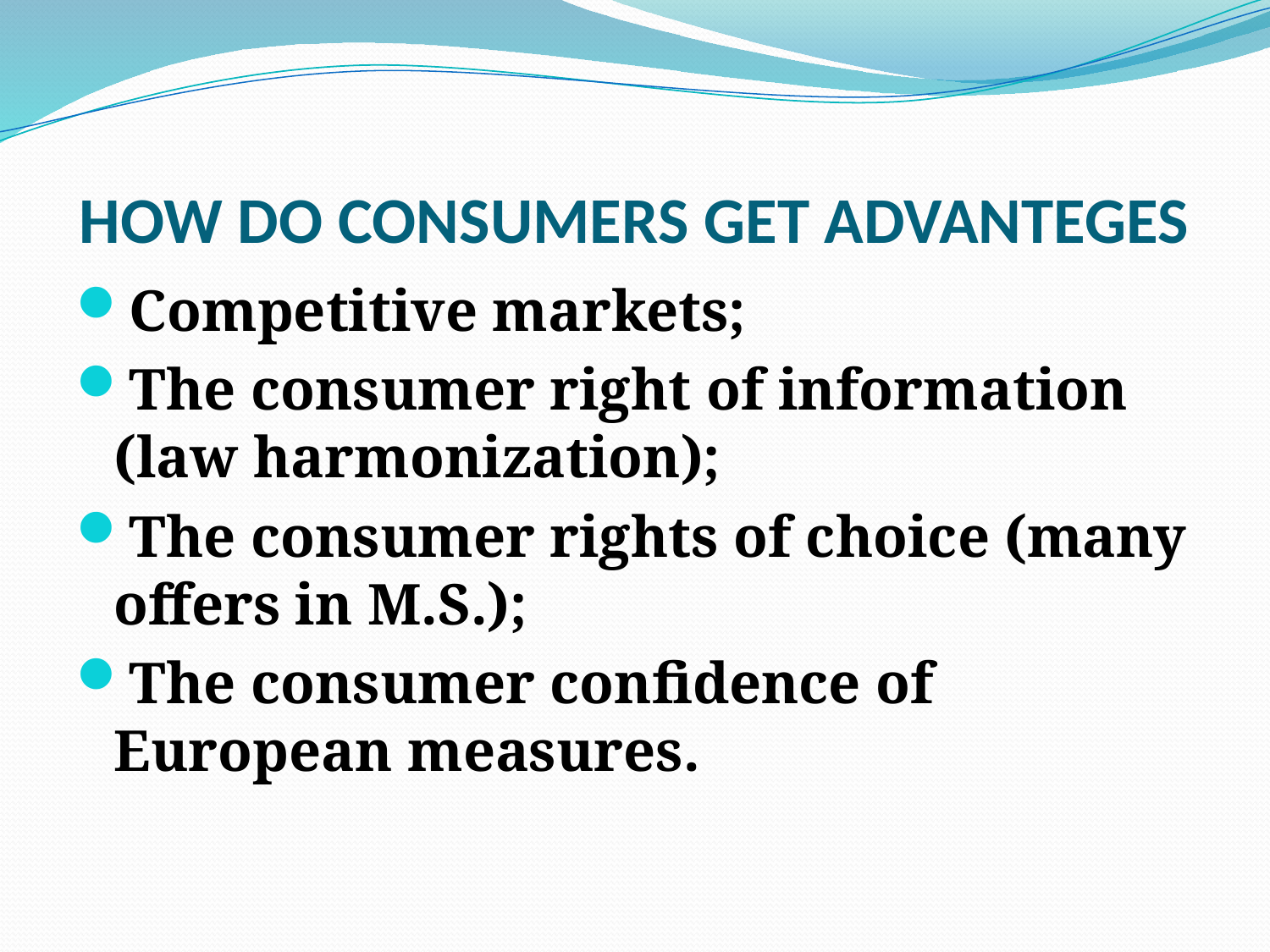

# HOW DO CONSUMERS GET ADVANTEGES
Competitive markets;
The consumer right of information (law harmonization);
The consumer rights of choice (many offers in M.S.);
The consumer confidence of European measures.